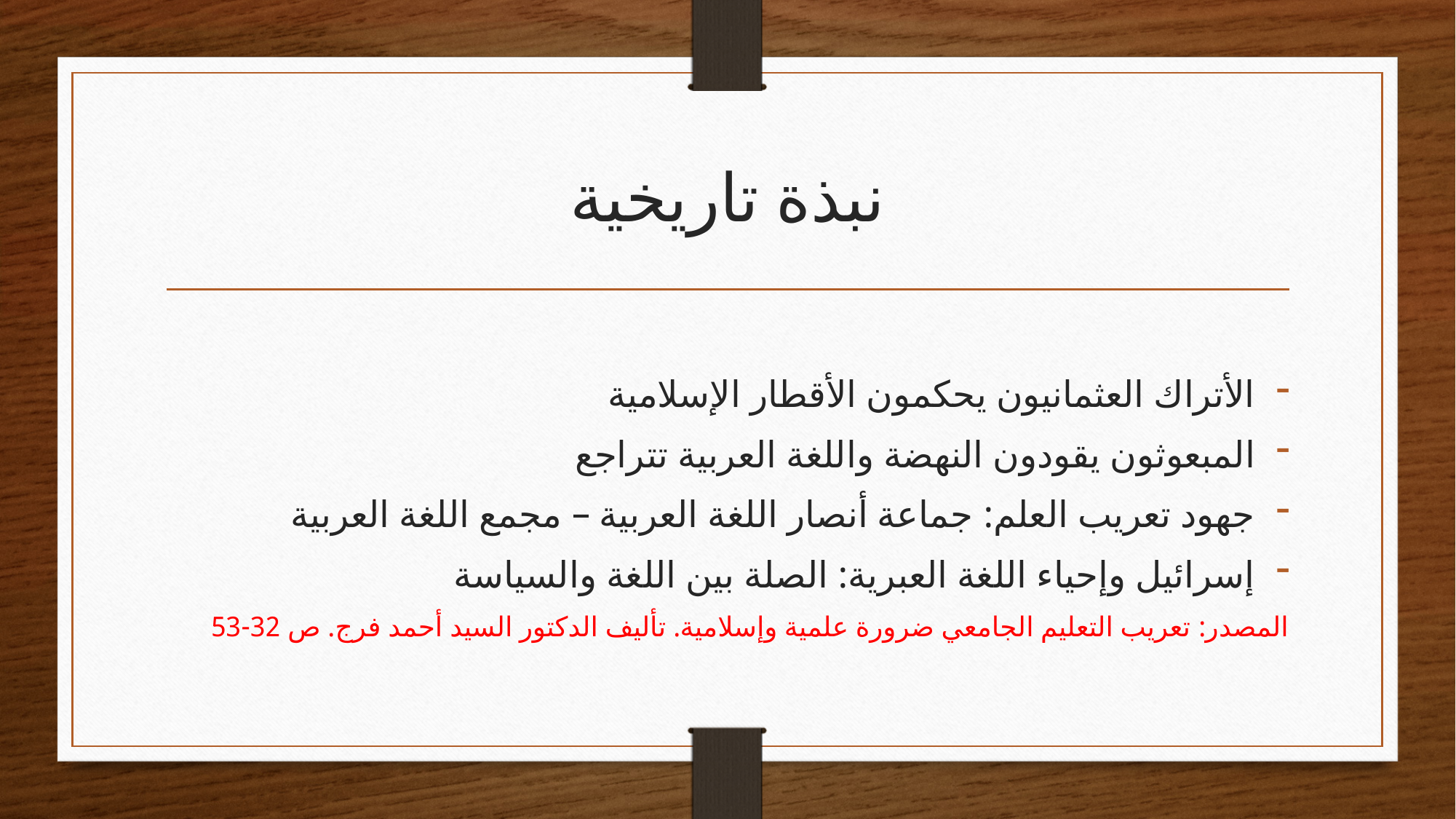

# نبذة تاريخية

الأتراك العثمانيون يحكمون الأقطار الإسلامية
المبعوثون يقودون النهضة واللغة العربية تتراجع
جهود تعريب العلم: جماعة أنصار اللغة العربية – مجمع اللغة العربية
إسرائيل وإحياء اللغة العبرية: الصلة بين اللغة والسياسة
المصدر: تعريب التعليم الجامعي ضرورة علمية وإسلامية. تأليف الدكتور السيد أحمد فرج. ص 32-53